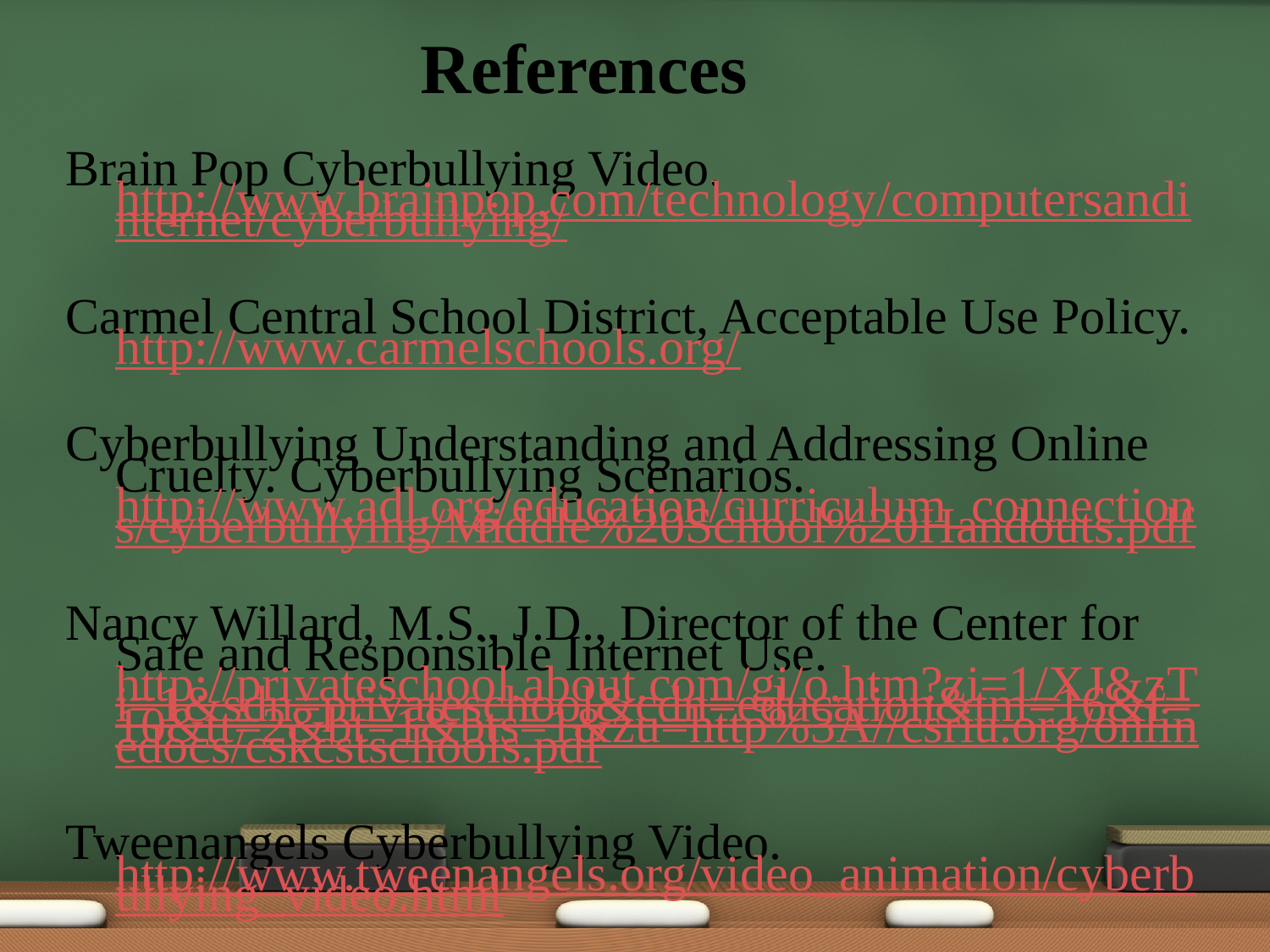

# References
Brain Pop Cyberbullying Video. http://www.brainpop.com/technology/computersandinternet/cyberbullying/

Carmel Central School District, Acceptable Use Policy. http://www.carmelschools.org/

Cyberbullying Understanding and Addressing Online Cruelty. Cyberbullying Scenarios. http://www.adl.org/education/curriculum_connections/cyberbullying/Middle%20School%20Handouts.pdf

Nancy Willard, M.S., J.D., Director of the Center for Safe and Responsible Internet Use. http://privateschool.about.com/gi/o.htm?zi=1/XJ&zTi=1&sdn=privateschool&cdn=education&tm=16&f=10&tt=2&bt=1&bts=1&zu=http%3A//csriu.org/onlinedocs/cskcstschools.pdf

Tweenangels Cyberbullying Video. http://www.tweenangels.org/video_animation/cyberbullying_video.html